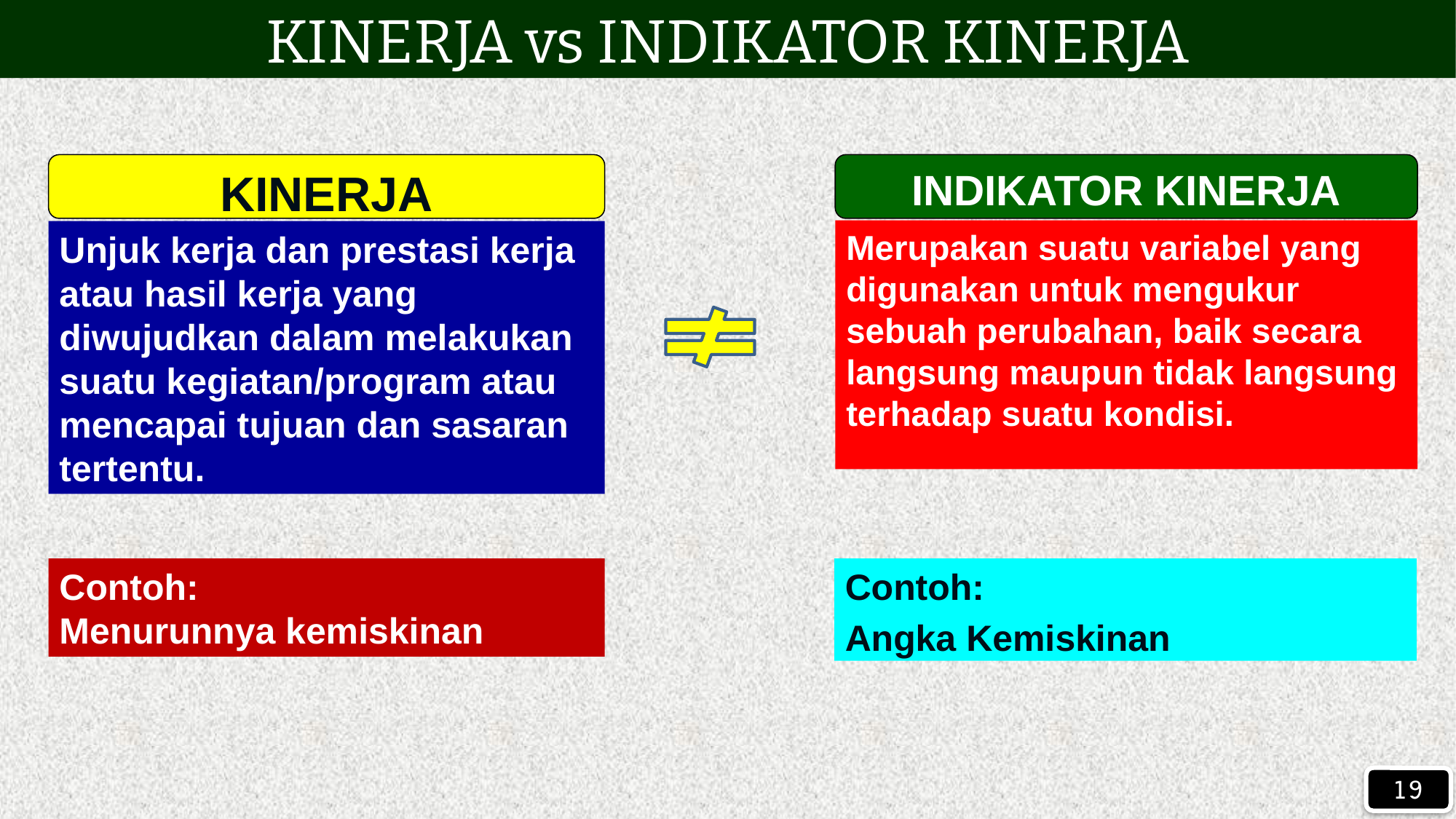

# KINERJA vs INDIKATOR KINERJA
KINERJA
INDIKATOR KINERJA
Merupakan suatu variabel yang digunakan untuk mengukur sebuah perubahan, baik secara langsung maupun tidak langsung terhadap suatu kondisi.

Unjuk kerja dan prestasi kerja atau hasil kerja yang diwujudkan dalam melakukan suatu kegiatan/program atau mencapai tujuan dan sasaran tertentu.

Contoh:
Angka Kemiskinan
Contoh:
Menurunnya kemiskinan
19